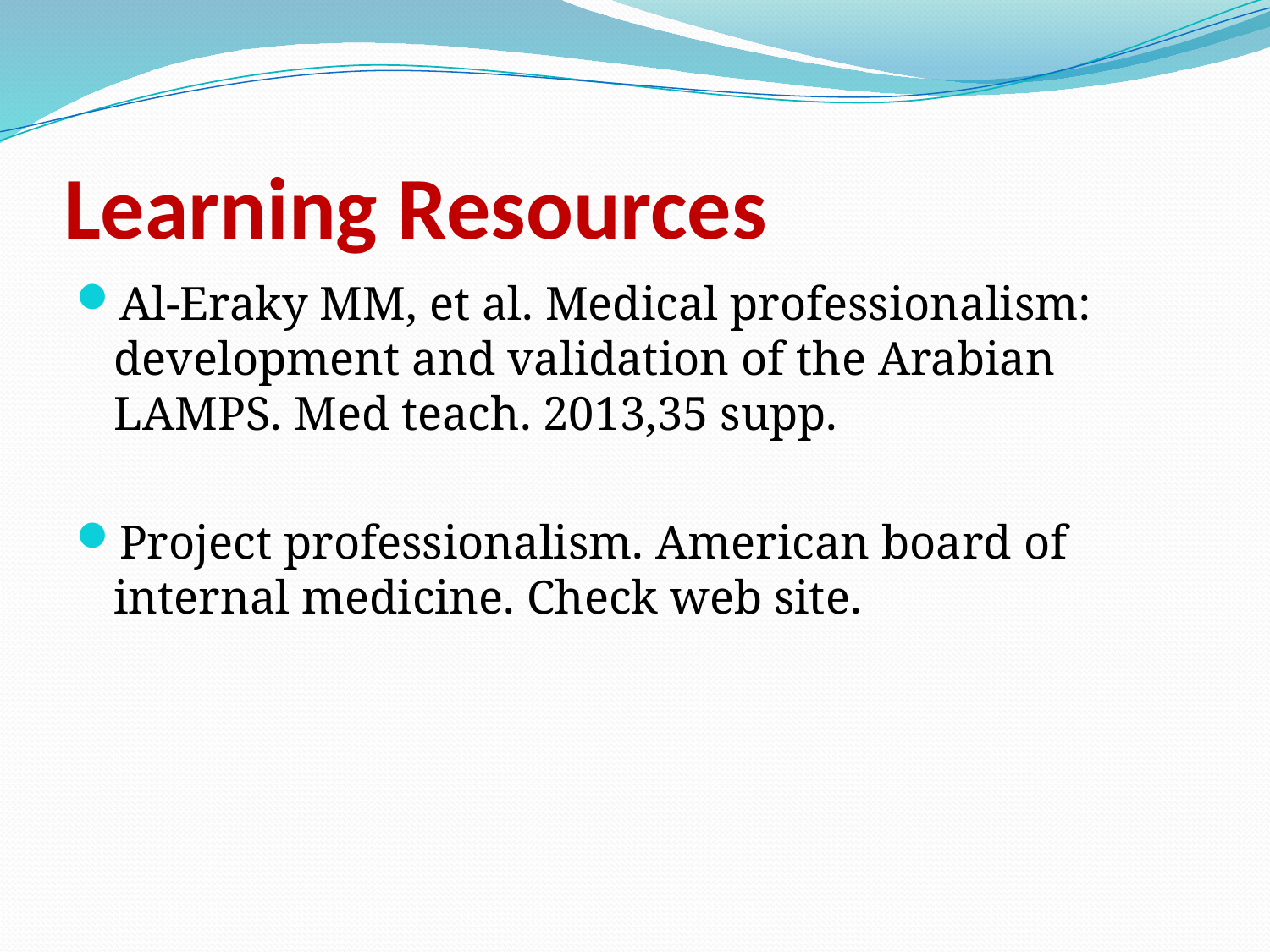

# Learning Resources
Al-Eraky MM, et al. Medical professionalism: development and validation of the Arabian LAMPS. Med teach. 2013,35 supp.

Project professionalism. American board of internal medicine. Check web site.